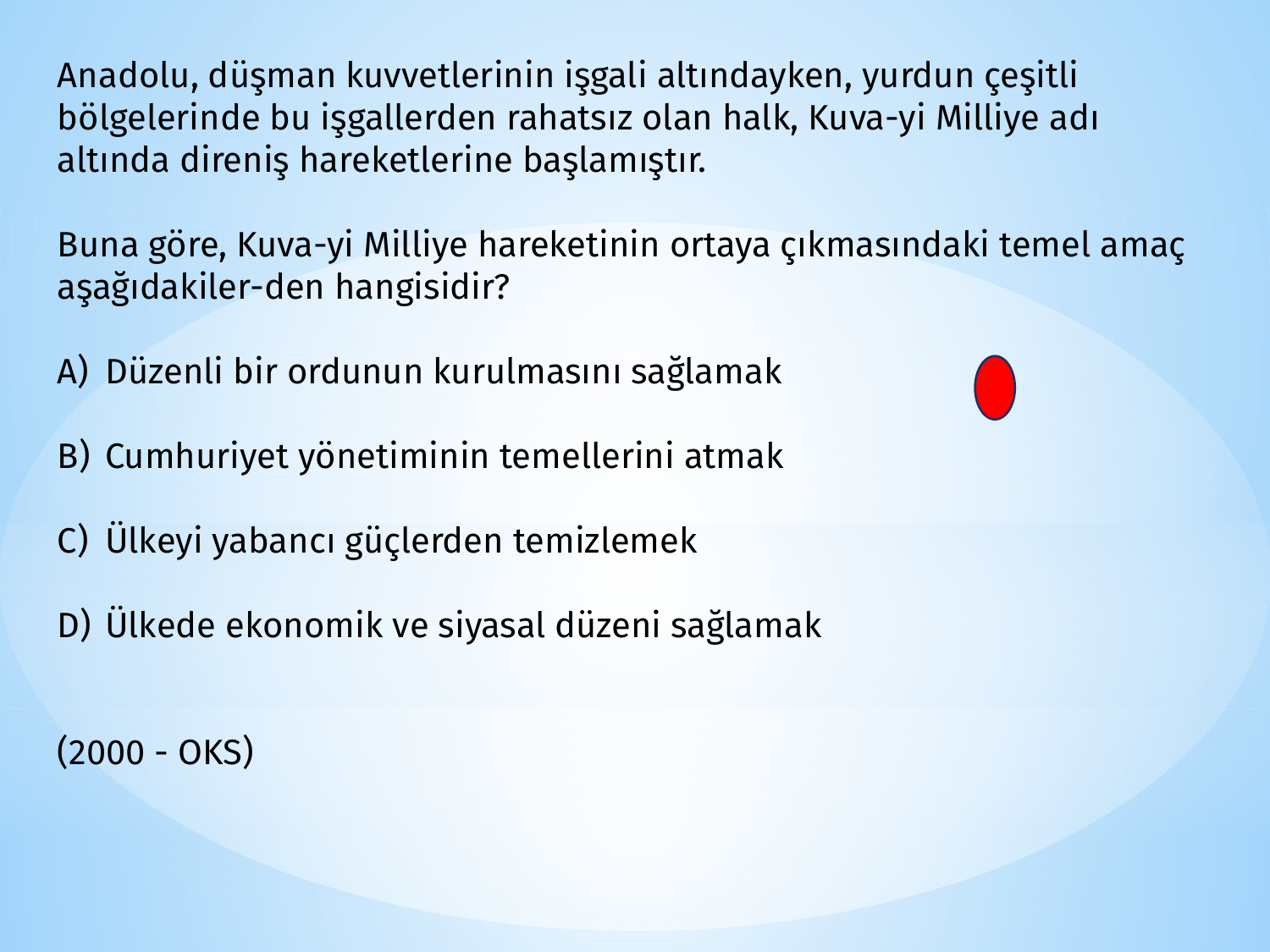

Anadolu, düşman kuvvetlerinin işgali altındayken, yurdun çeşitli bölgelerinde bu işgallerden rahatsız olan halk, Kuva-yi Milliye adı altında direniş hareketlerine başlamıştır.

Buna göre, Kuva-yi Milliye hareketinin ortaya çıkmasındaki temel amaç aşağıdakiler-den hangisidir?

Düzenli bir ordunun kurulmasını sağlamak

Cumhuriyet yönetiminin temellerini atmak

Ülkeyi yabancı güçlerden temizlemek

Ülkede ekonomik ve siyasal düzeni sağlamak

(2000 - OKS)